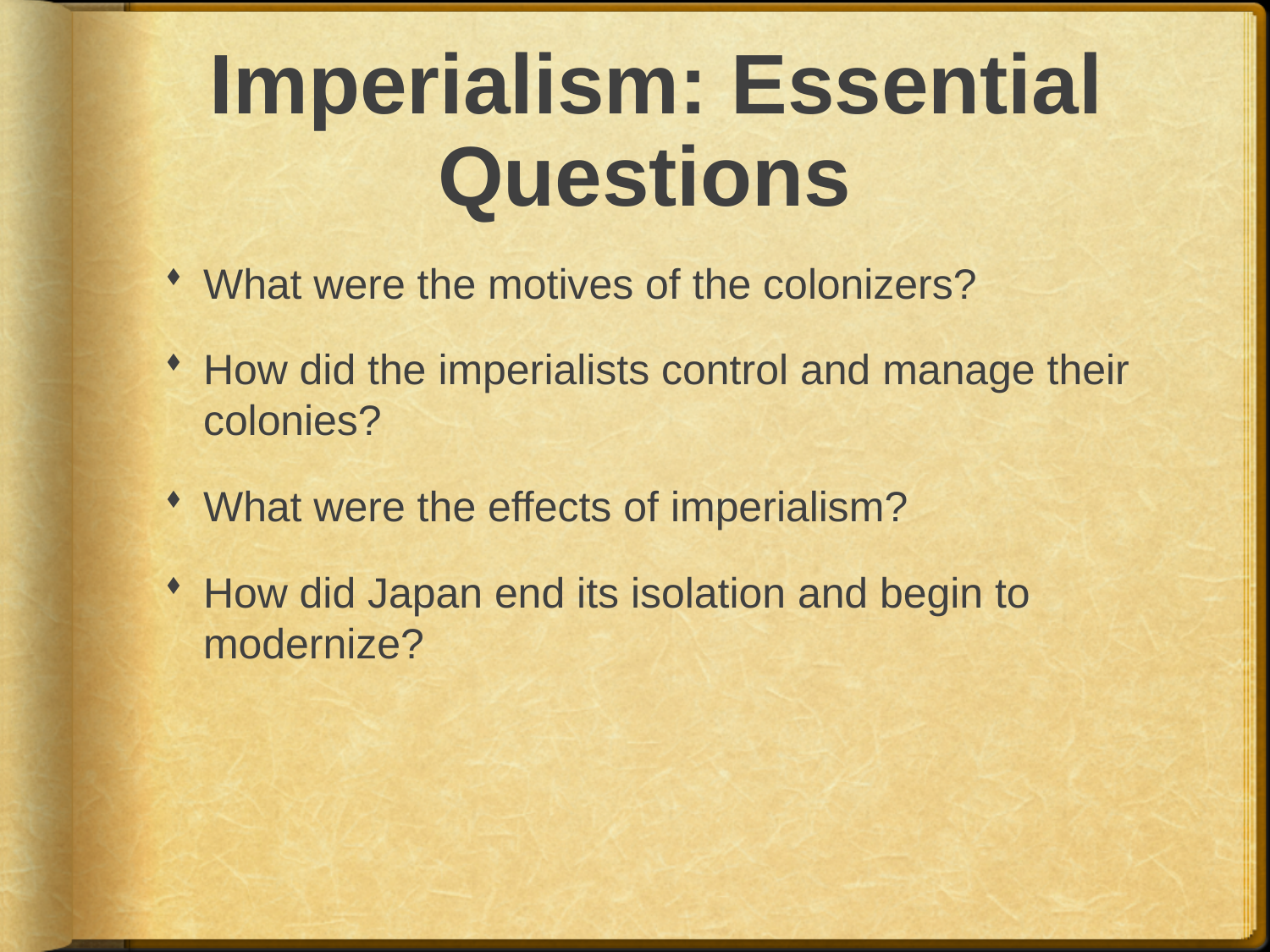

# Imperialism: Essential Questions
What were the motives of the colonizers?
How did the imperialists control and manage their colonies?
What were the effects of imperialism?
How did Japan end its isolation and begin to modernize?